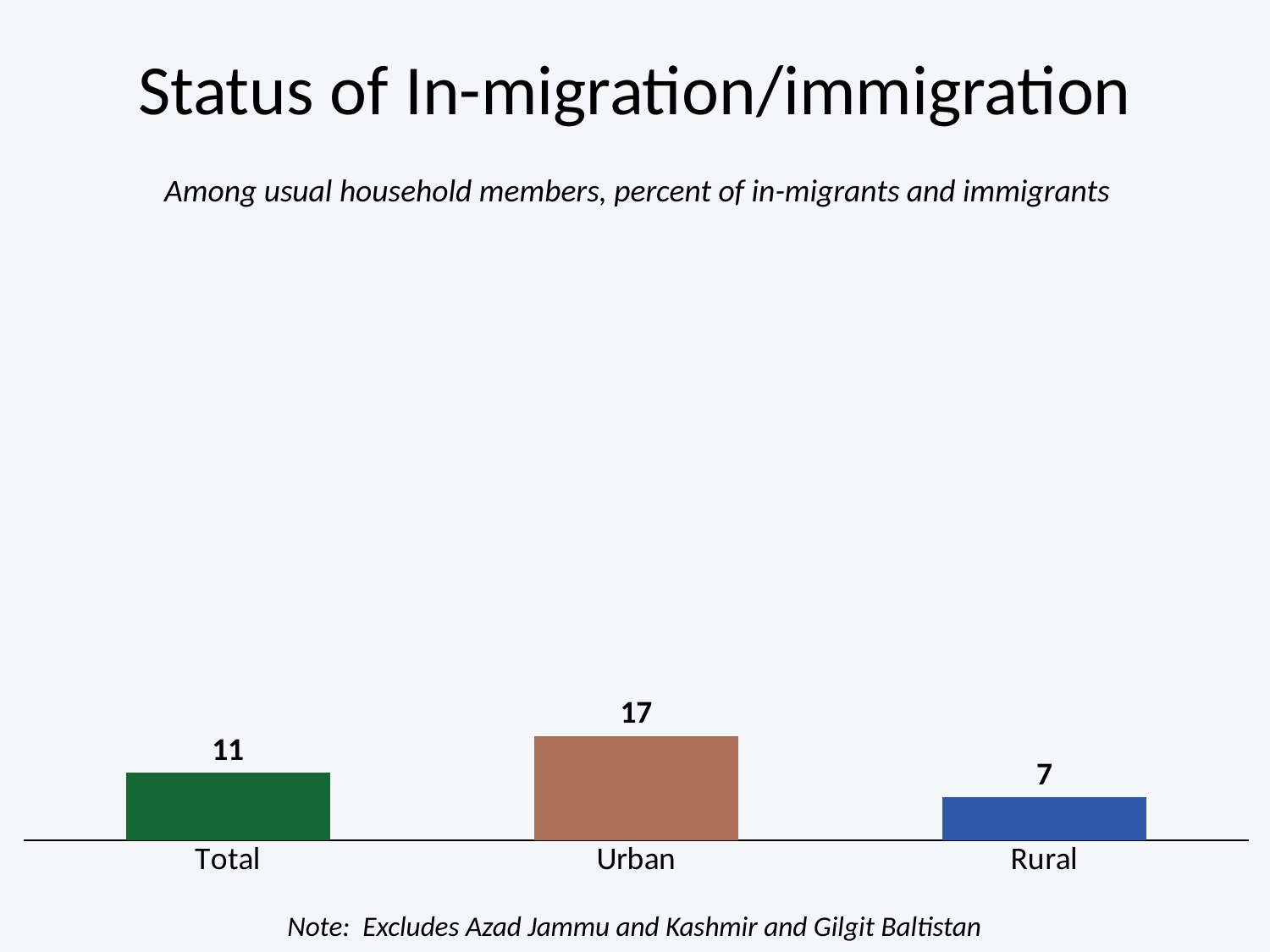

# Status of In-migration/immigration
Among usual household members, percent of in-migrants and immigrants

### Chart

| Category | Total |
|---|---|
| Total | 11.0 |
| Urban | 17.0 |
| Rural | 7.0 |
Note:  Excludes Azad Jammu and Kashmir and Gilgit Baltistan